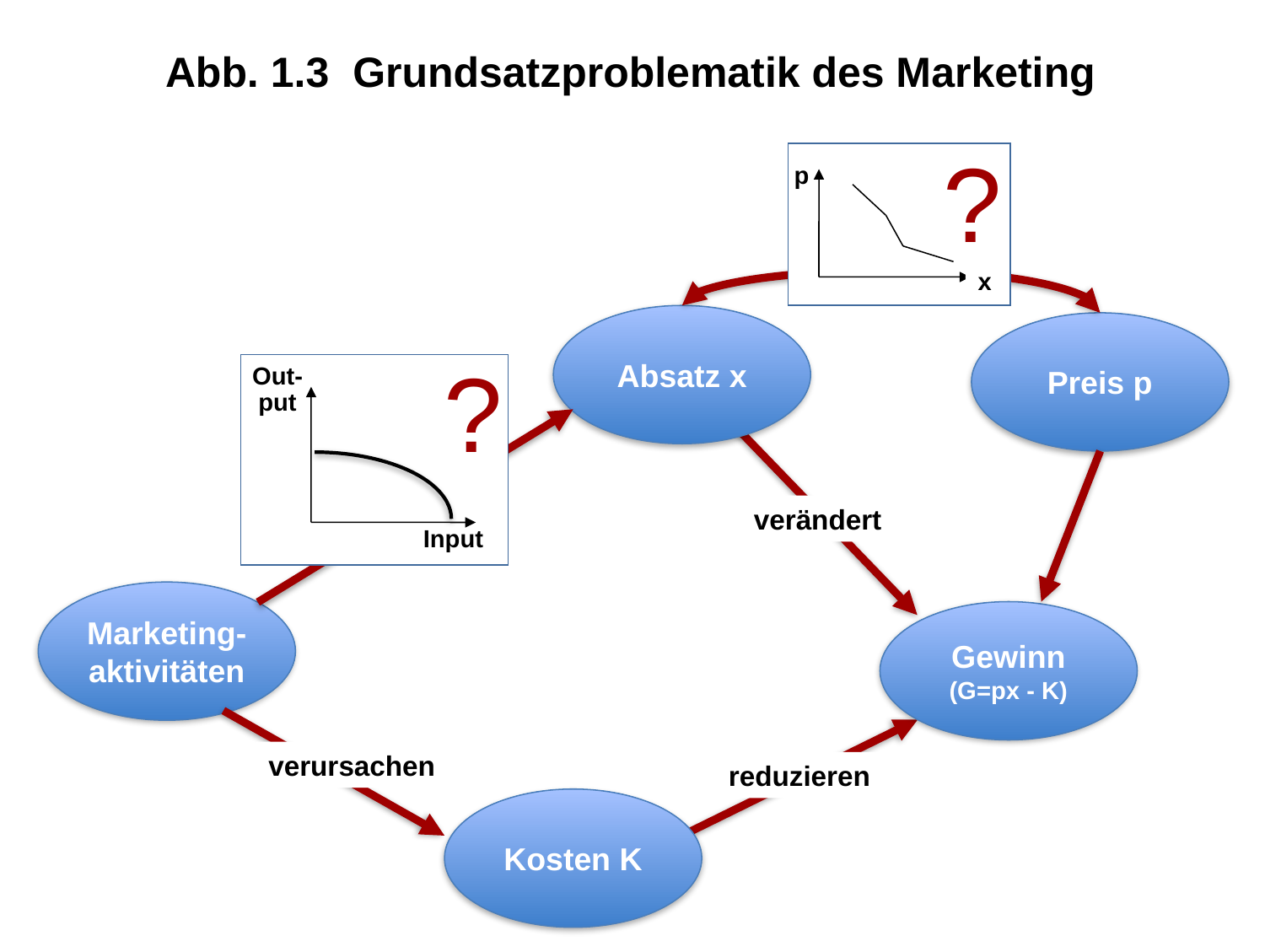

Abb. 1.3  Grundsatzproblematik des Marketing
?

p

x
Absatz x
Preis p
?

Out-put

Input

verändert
Marketing-aktivitäten
Gewinn
(G=px - K)
verursachen
reduzieren
Kosten K